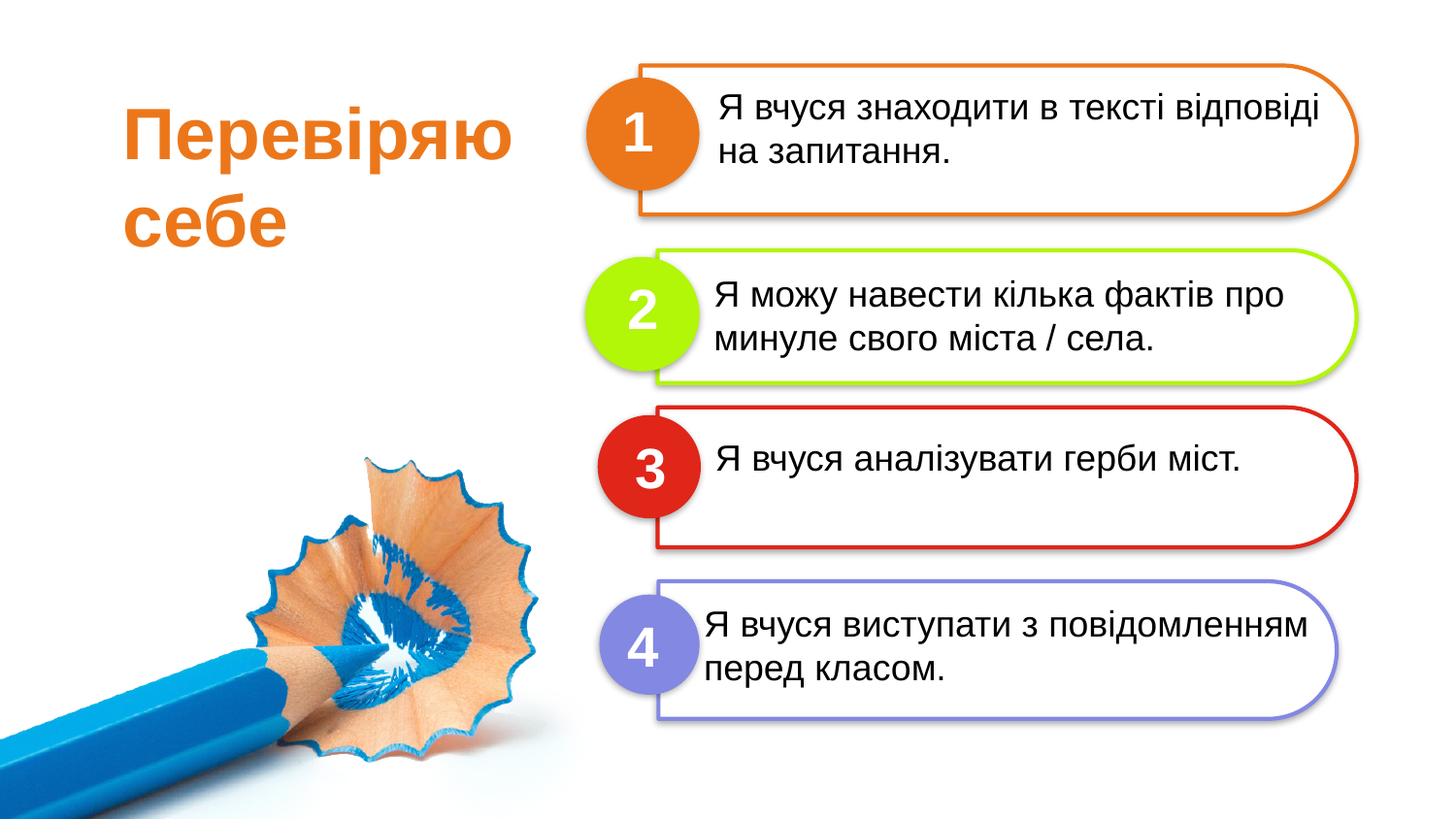

Я вчуся знаходити в тексті відповіді на запитання.
Перевіряю себе

1

Я можу навести кілька фактів про
минуле свого міста / села.
2

3
Я вчуся аналізувати герби міст.
Я вчуся виступати з повідомленням
перед класом.

4